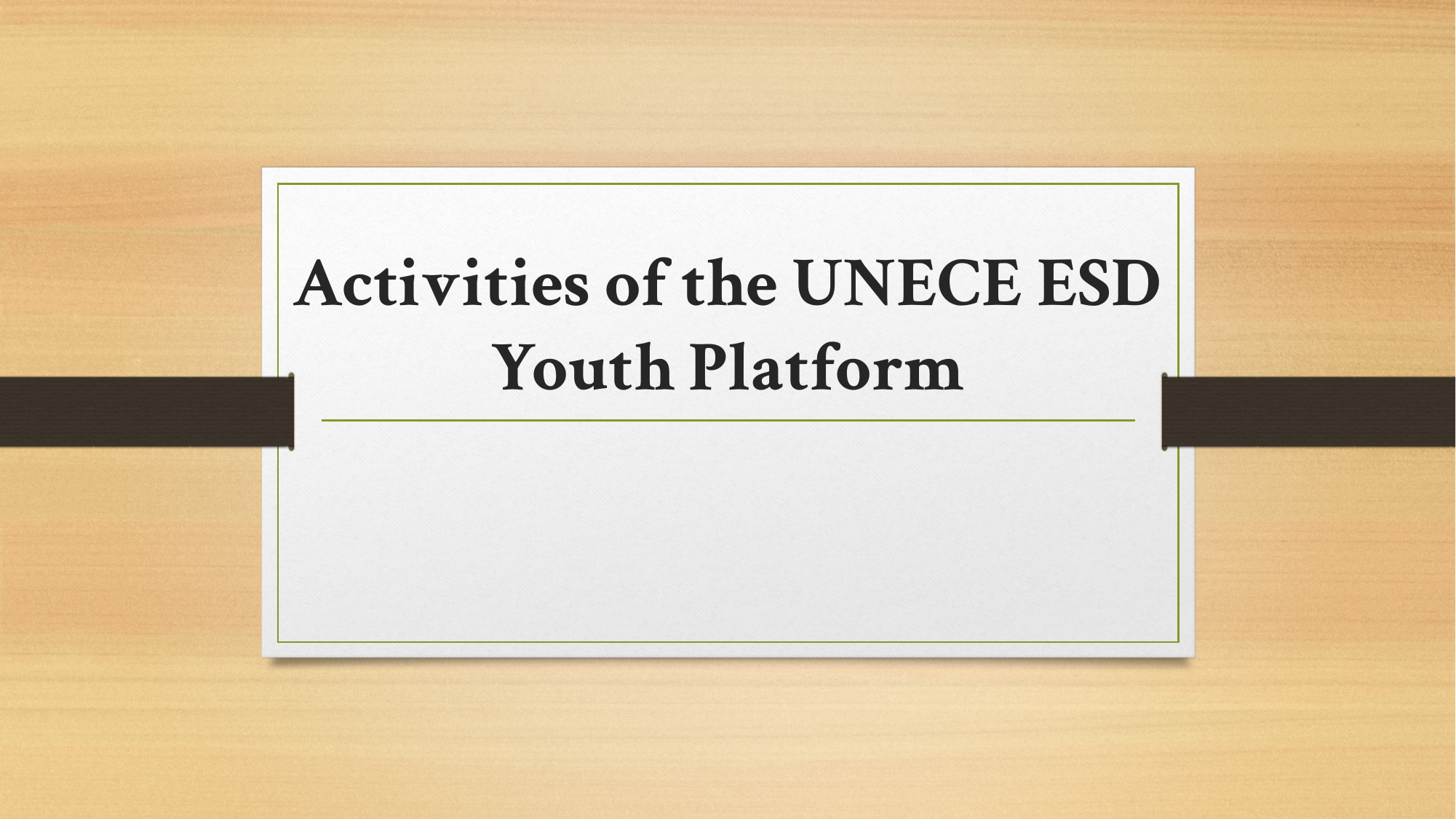

# Activities of the UNECE ESD Youth Platform